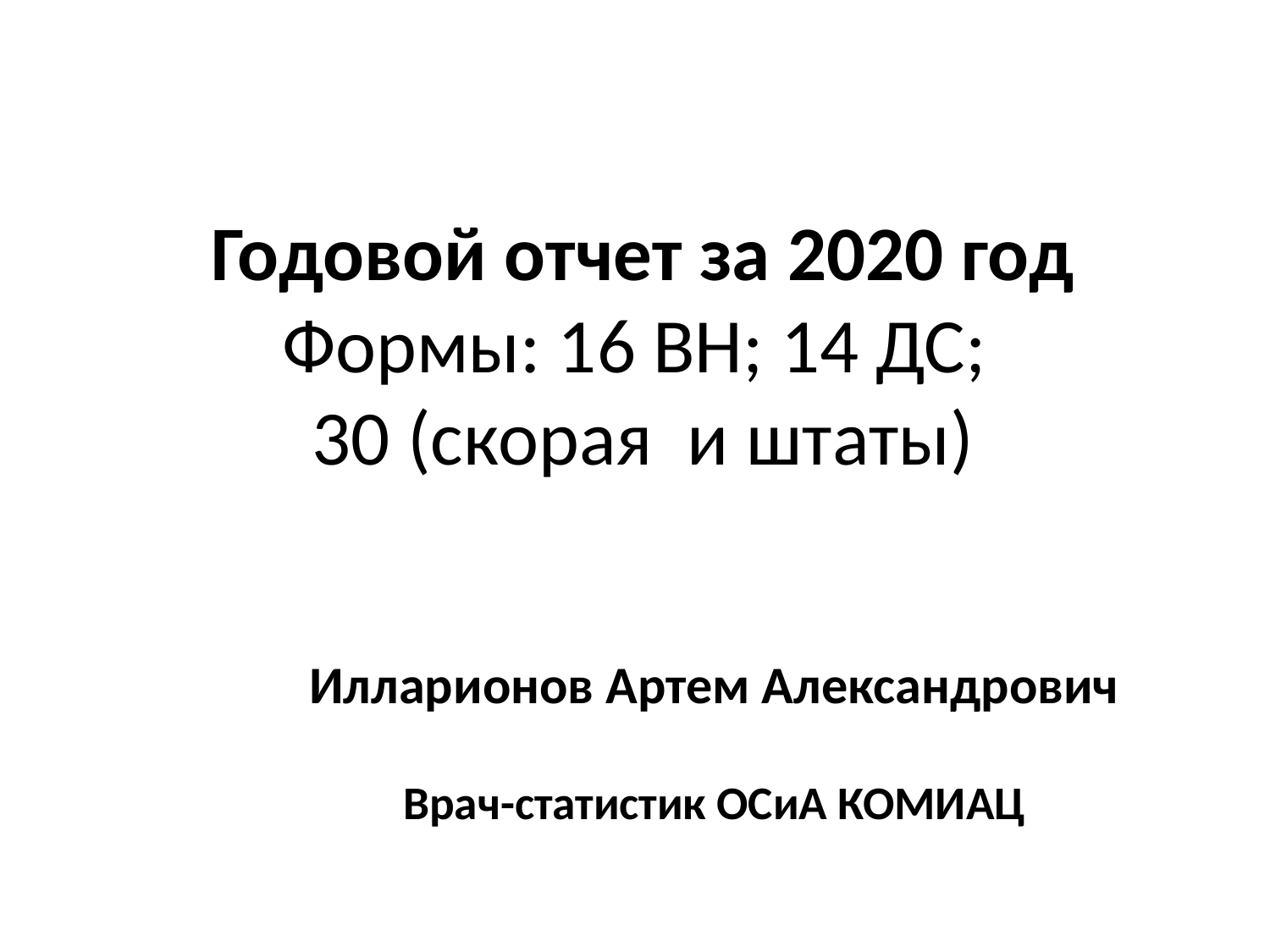

# Годовой отчет за 2020 год Формы: 16 ВН; 14 ДС; 30 (скорая  и штаты)

Илларионов Артем Александрович

Врач-статистик ОСиА КОМИАЦ